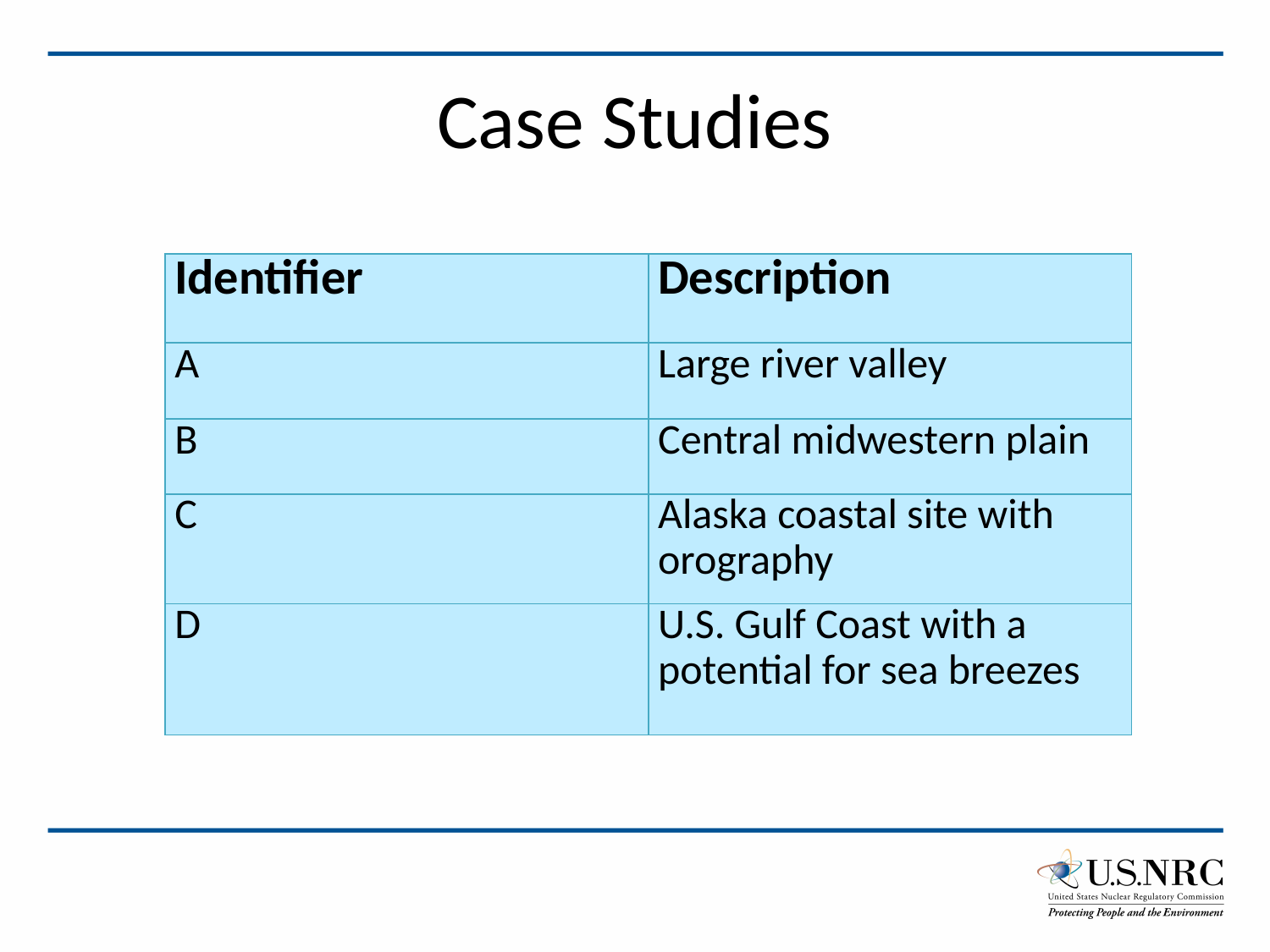

# Case Studies
| Identifier | Description |
| --- | --- |
| A | Large river valley |
| B | Central midwestern plain |
| C | Alaska coastal site with orography |
| D | U.S. Gulf Coast with a potential for sea breezes |